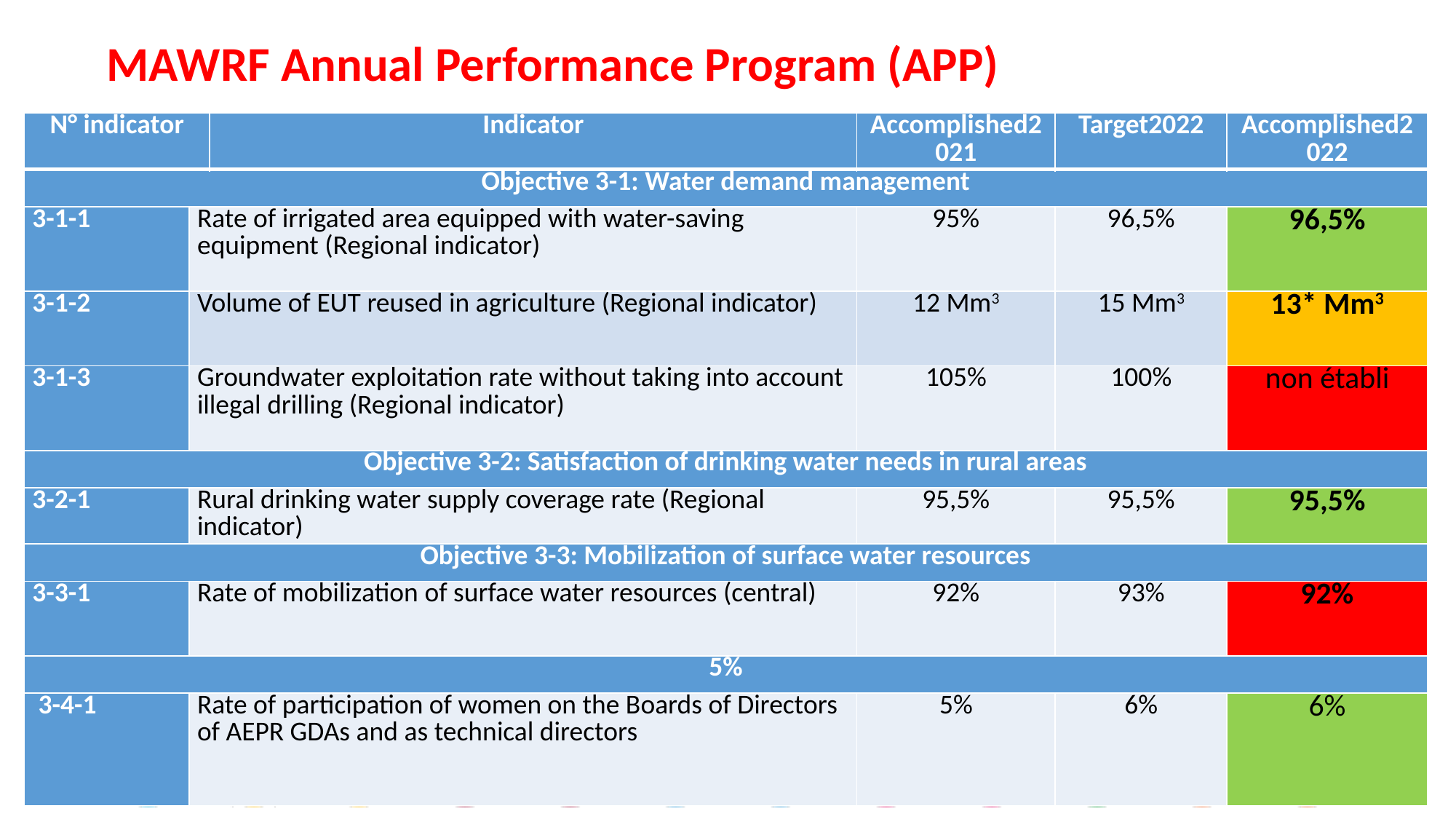

# MAWRF Annual Performance Program (APP)
| N° indicator |  | Indicator | Accomplished2021 | Target2022 | Accomplished2022 |
| --- | --- | --- | --- | --- | --- |
| Objective 3-1: Water demand management |  |  |  |  |  |
| 3-1-1 | Rate of irrigated area equipped with water-saving equipment (Regional indicator) |  | 95% | 96,5% | 96,5% |
| 3-1-2 | Volume of EUT reused in agriculture (Regional indicator) |  | 12 Mm3 | 15 Mm3 | 13\* Mm3 |
| 3-1-3 | Groundwater exploitation rate without taking into account illegal drilling (Regional indicator) |  | 105% | 100% | non établi |
| Objective 3-2: Satisfaction of drinking water needs in rural areas |  |  |  |  |  |
| 3-2-1 | Rural drinking water supply coverage rate (Regional indicator) |  | 95,5% | 95,5% | 95,5% |
| Objective 3-3: Mobilization of surface water resources |  |  |  |  |  |
| 3-3-1 | Rate of mobilization of surface water resources (central) |  | 92% | 93% | 92% |
| 5% |  |  |  |  |  |
| 3-4-1 | Rate of participation of women on the Boards of Directors of AEPR GDAs and as technical directors |  | 5% | 6% | 6% |